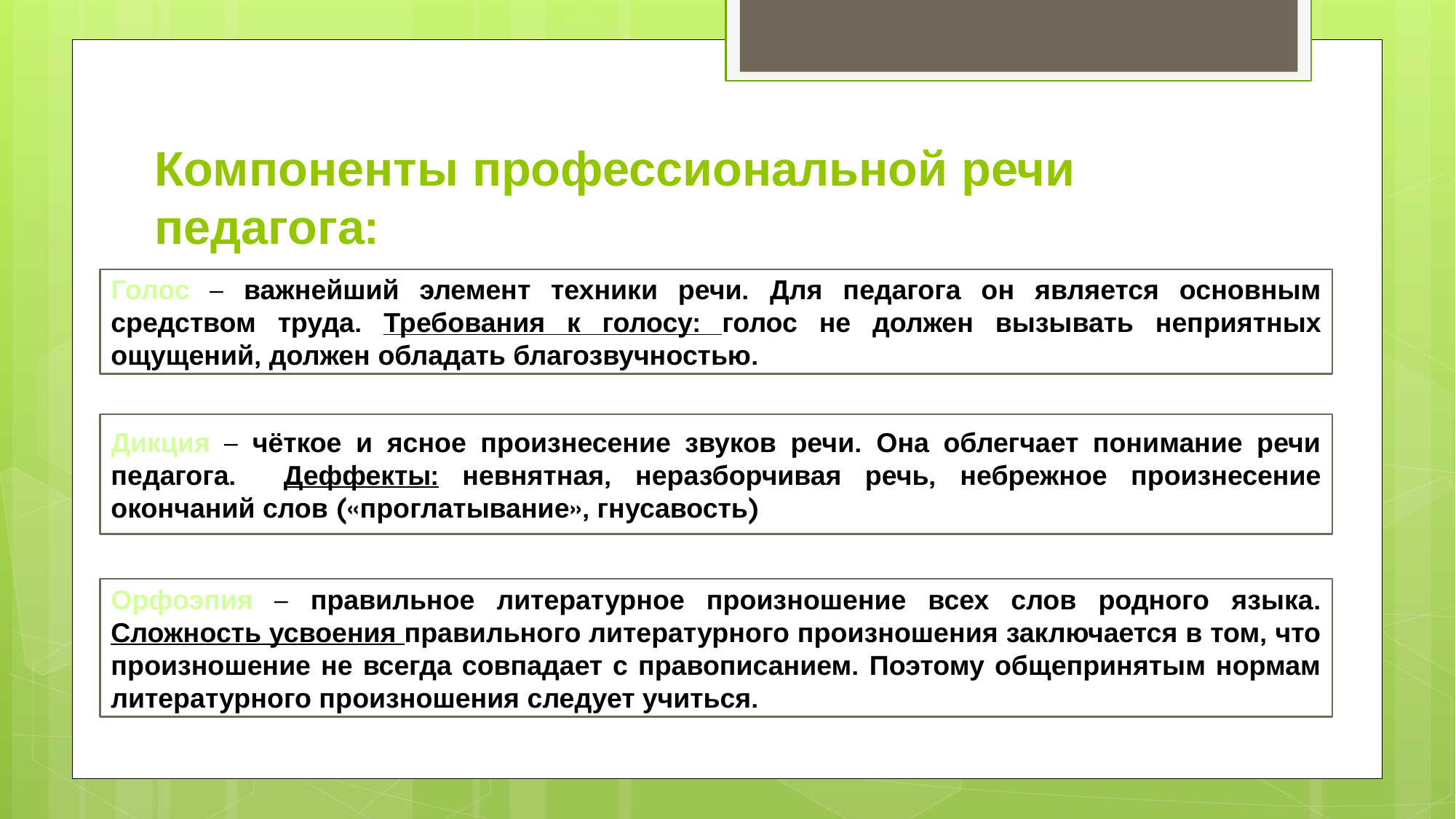

# Компоненты профессиональной речи педагога:
Голос – важнейший элемент техники речи. Для педагога он является основным средством труда. Требования к голосу: голос не должен вызывать неприятных ощущений, должен обладать благозвучностью.
Дикция – чёткое и ясное произнесение звуков речи. Она облегчает понимание речи педагога.  Деффекты: невнятная, неразборчивая речь, небрежное произнесение окончаний слов («проглатывание», гнусавость)
Орфоэпия – правильное литературное произношение всех слов родного языка. Сложность усвоения правильного литературного произношения заключается в том, что произношение не всегда совпадает с правописанием. Поэтому общепринятым нормам литературного произношения следует учиться.